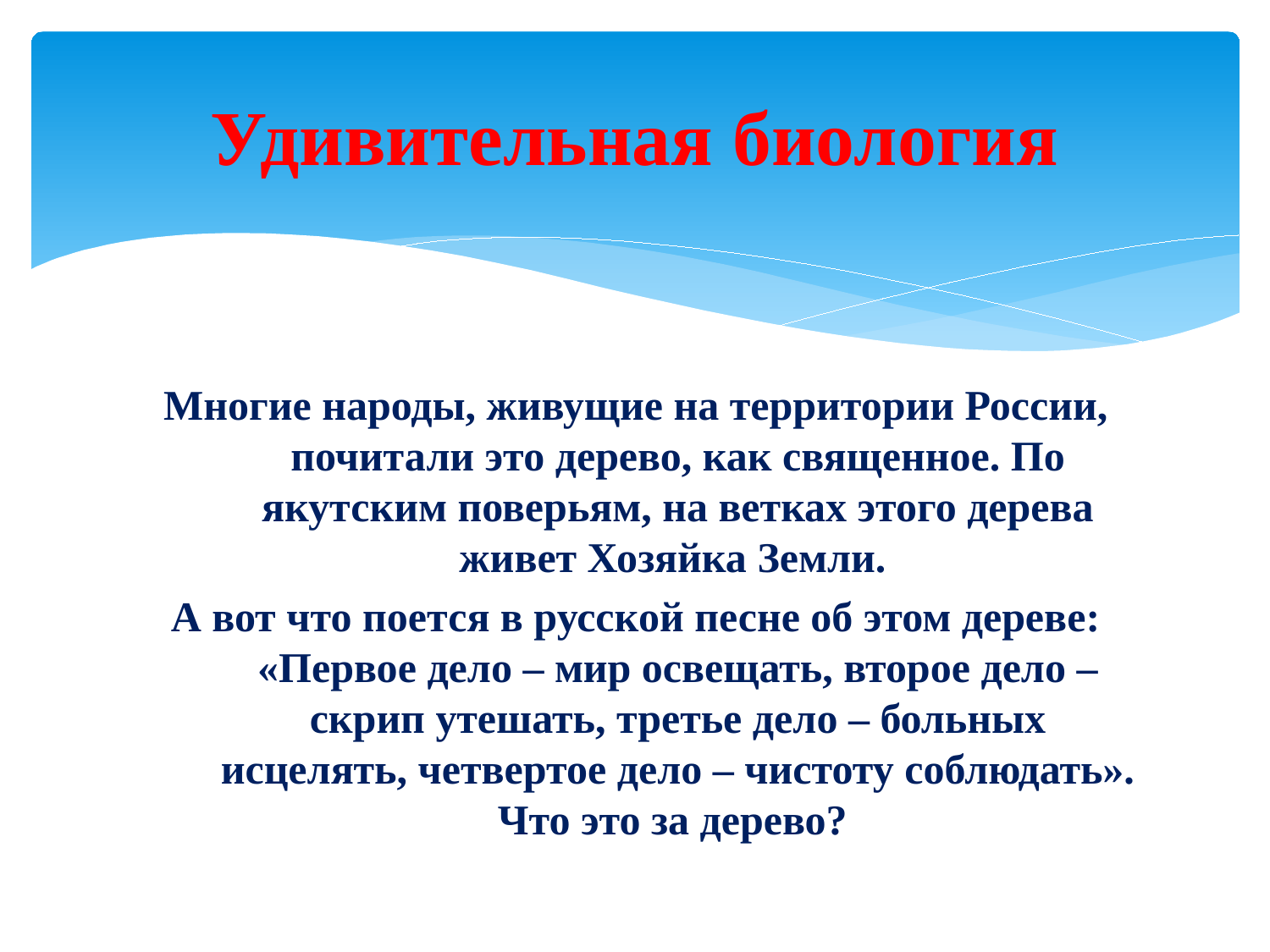

# Удивительная биология
Многие народы, живущие на территории России, почитали это дерево, как священное. По якутским поверьям, на ветках этого дерева живет Хозяйка Земли.
А вот что поется в русской песне об этом дереве: «Первое дело – мир освещать, второе дело – скрип утешать, третье дело – больных исцелять, четвертое дело – чистоту соблюдать». Что это за дерево?